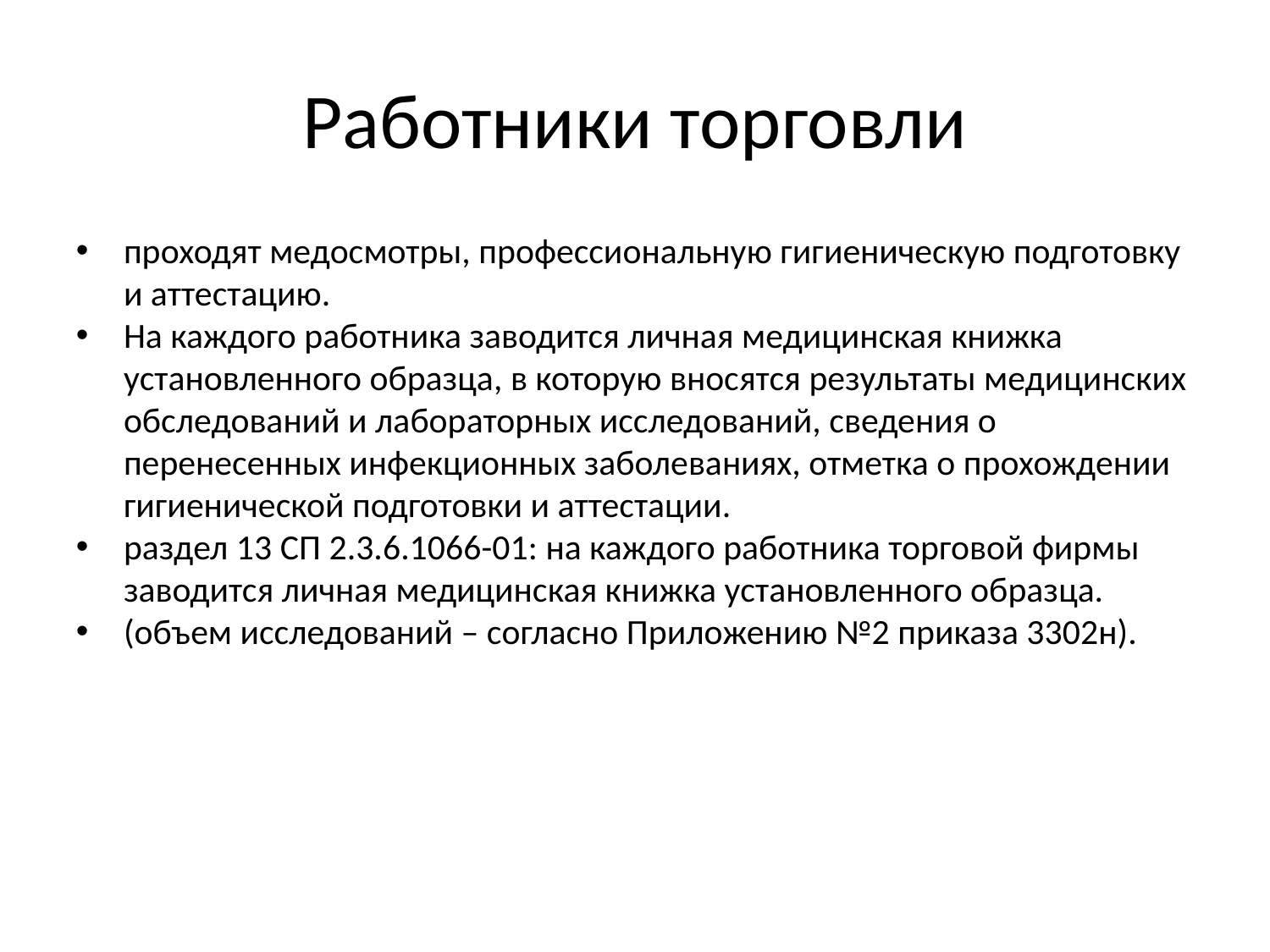

Работники торговли
проходят медосмотры, профессиональную гигиеническую подготовку и аттестацию.
На каждого работника заводится личная медицинская книжка установленного образца, в которую вносятся результаты медицинских обследований и лабораторных исследований, сведения о перенесенных инфекционных заболеваниях, отметка о прохождении гигиенической подготовки и аттестации.
раздел 13 СП 2.3.6.1066-01: на каждого работника торговой фирмы заводится личная медицинская книжка установленного образца.
(объем исследований – согласно Приложению №2 приказа 3302н).